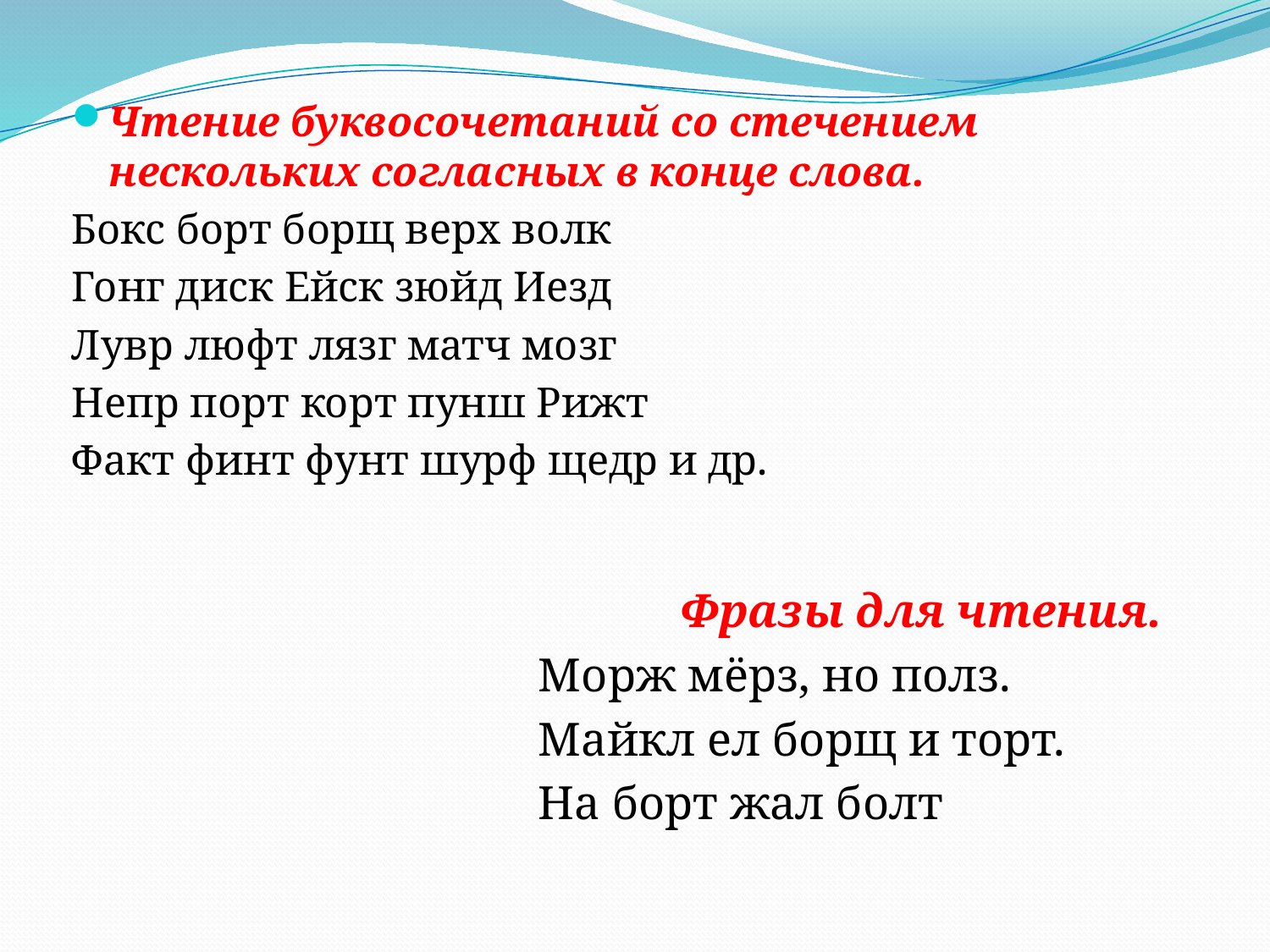

Чтение буквосочетаний со стечением нескольких согласных в конце слова.
Бокс борт борщ верх волк
Гонг диск Ейск зюйд Иезд
Лувр люфт лязг матч мозг
Непр порт корт пунш Рижт
Факт финт фунт шурф щедр и др.

            Фразы для чтения.
Морж мёрз, но полз.
Майкл ел борщ и торт.
На борт жал болт